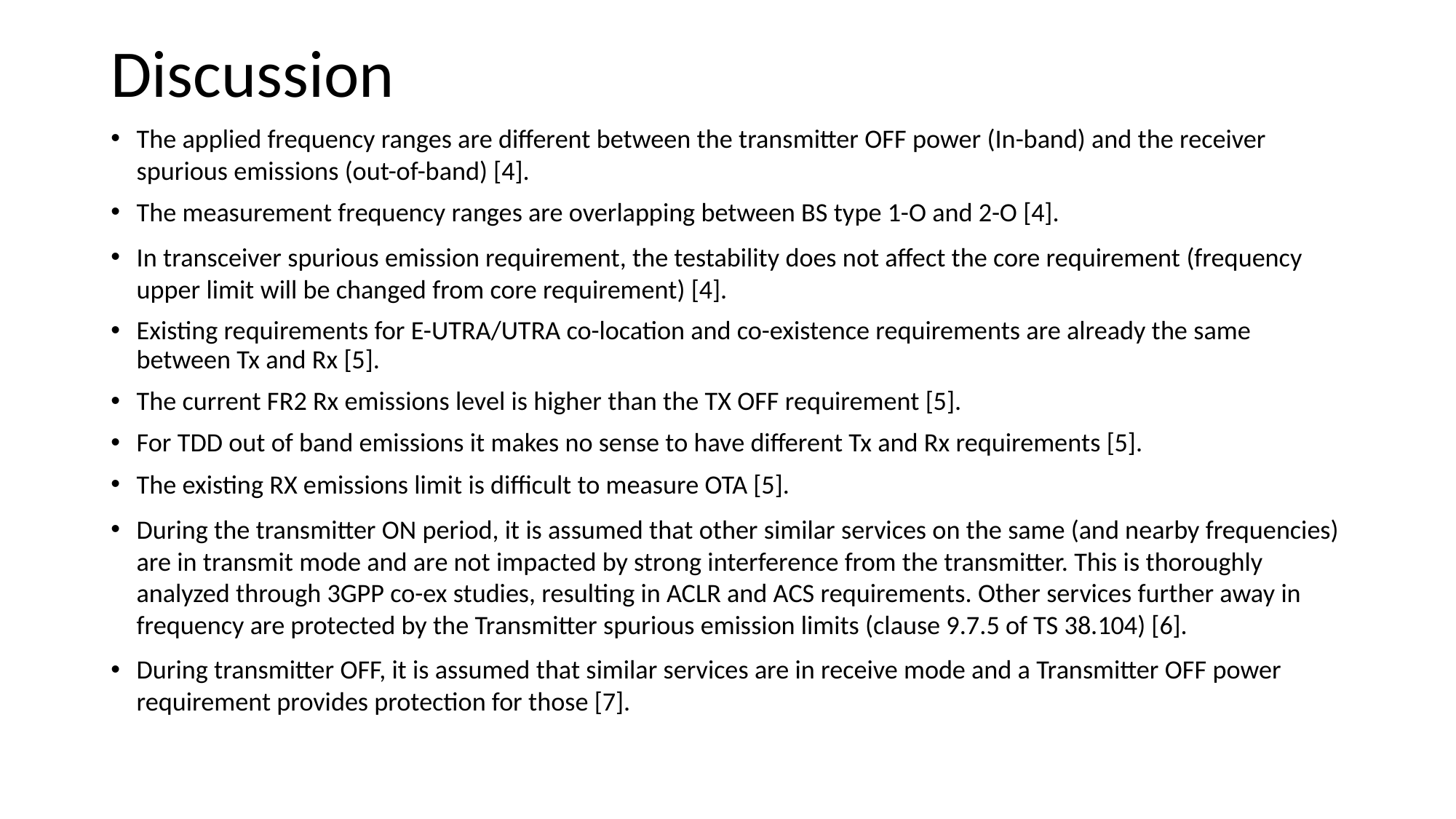

# Discussion
The applied frequency ranges are different between the transmitter OFF power (In-band) and the receiver spurious emissions (out-of-band) [4].
The measurement frequency ranges are overlapping between BS type 1-O and 2-O [4].
In transceiver spurious emission requirement, the testability does not affect the core requirement (frequency upper limit will be changed from core requirement) [4].
Existing requirements for E-UTRA/UTRA co-location and co-existence requirements are already the same between Tx and Rx [5].
The current FR2 Rx emissions level is higher than the TX OFF requirement [5].
For TDD out of band emissions it makes no sense to have different Tx and Rx requirements [5].
The existing RX emissions limit is difficult to measure OTA [5].
During the transmitter ON period, it is assumed that other similar services on the same (and nearby frequencies) are in transmit mode and are not impacted by strong interference from the transmitter. This is thoroughly analyzed through 3GPP co-ex studies, resulting in ACLR and ACS requirements. Other services further away in frequency are protected by the Transmitter spurious emission limits (clause 9.7.5 of TS 38.104) [6].
During transmitter OFF, it is assumed that similar services are in receive mode and a Transmitter OFF power requirement provides protection for those [7].